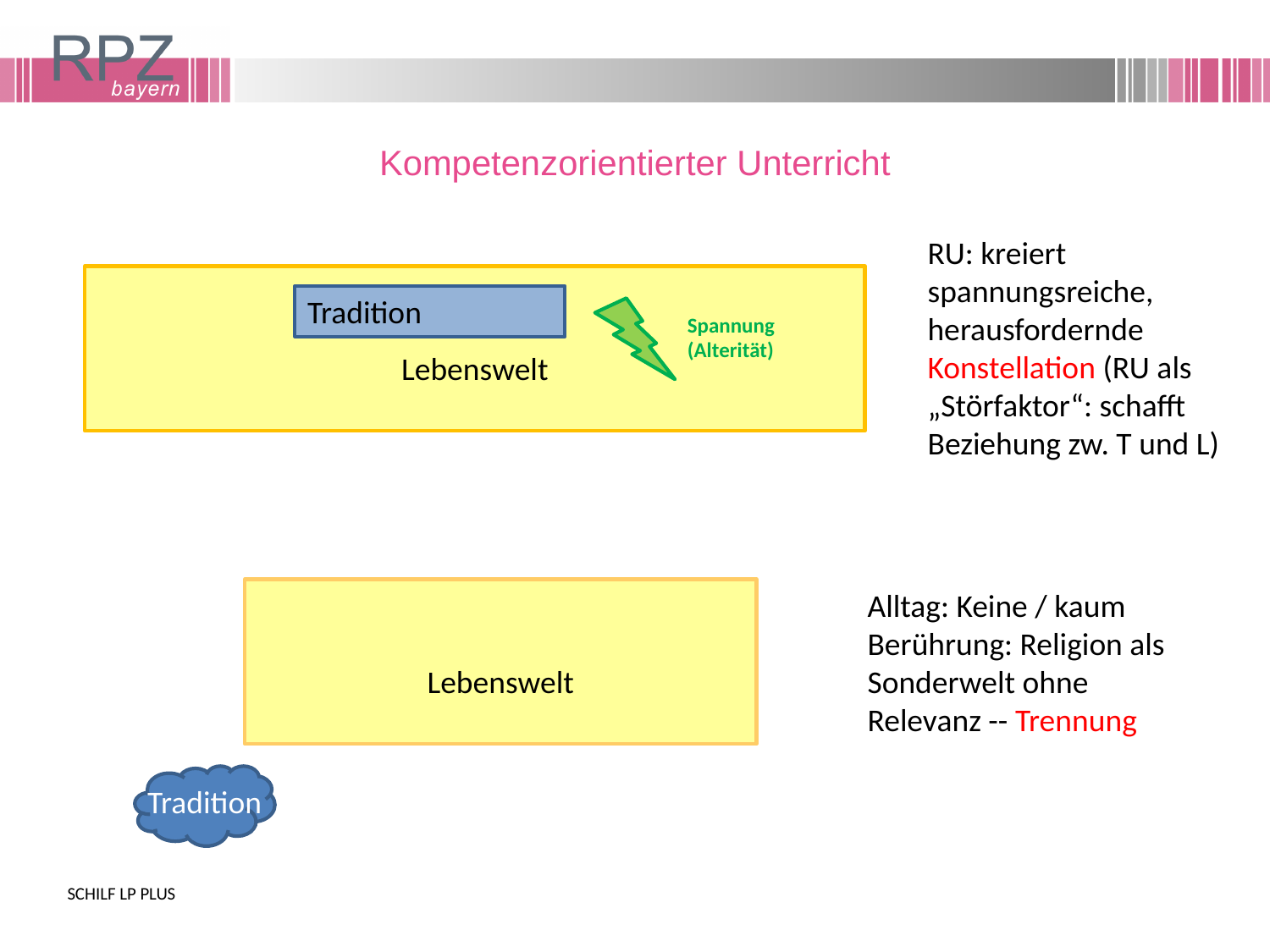

# Kompetenzorientierter Unterricht
RU: kreiert spannungsreiche, herausfordernde Konstellation (RU als „Störfaktor“: schafft Beziehung zw. T und L)

Lebenswelt

Tradition

Spannung (Alterität)

Lebenswelt

Alltag: Keine / kaum Berührung: Religion als Sonderwelt ohne Relevanz -- Trennung

Tradition